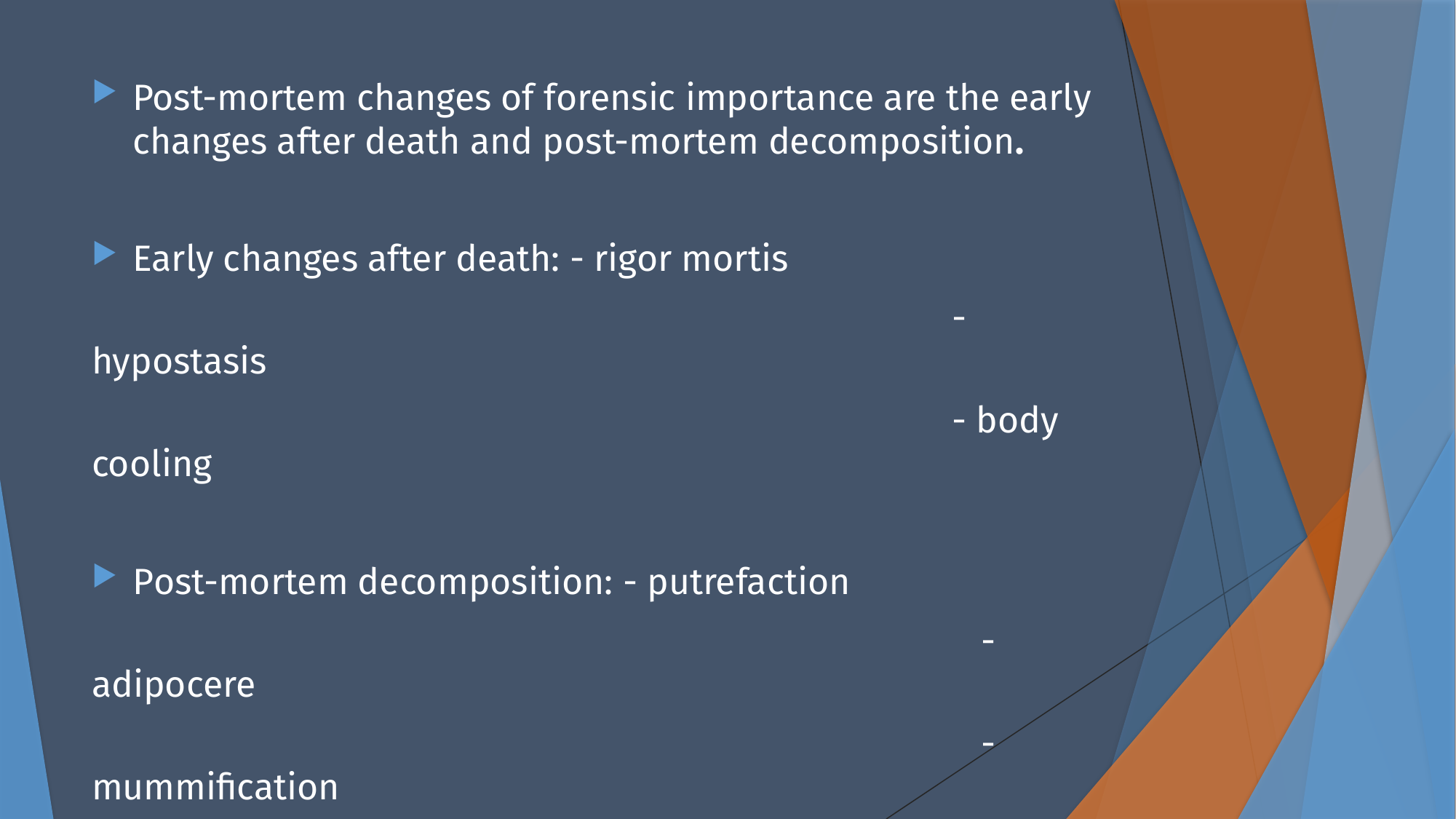

Post-mortem changes of forensic importance are the early changes after death and post-mortem decomposition.

Early changes after death: - rigor mortis
							          - hypostasis
							          - body cooling

Post-mortem decomposition: - putrefaction
							             - adipocere
							             - mummification